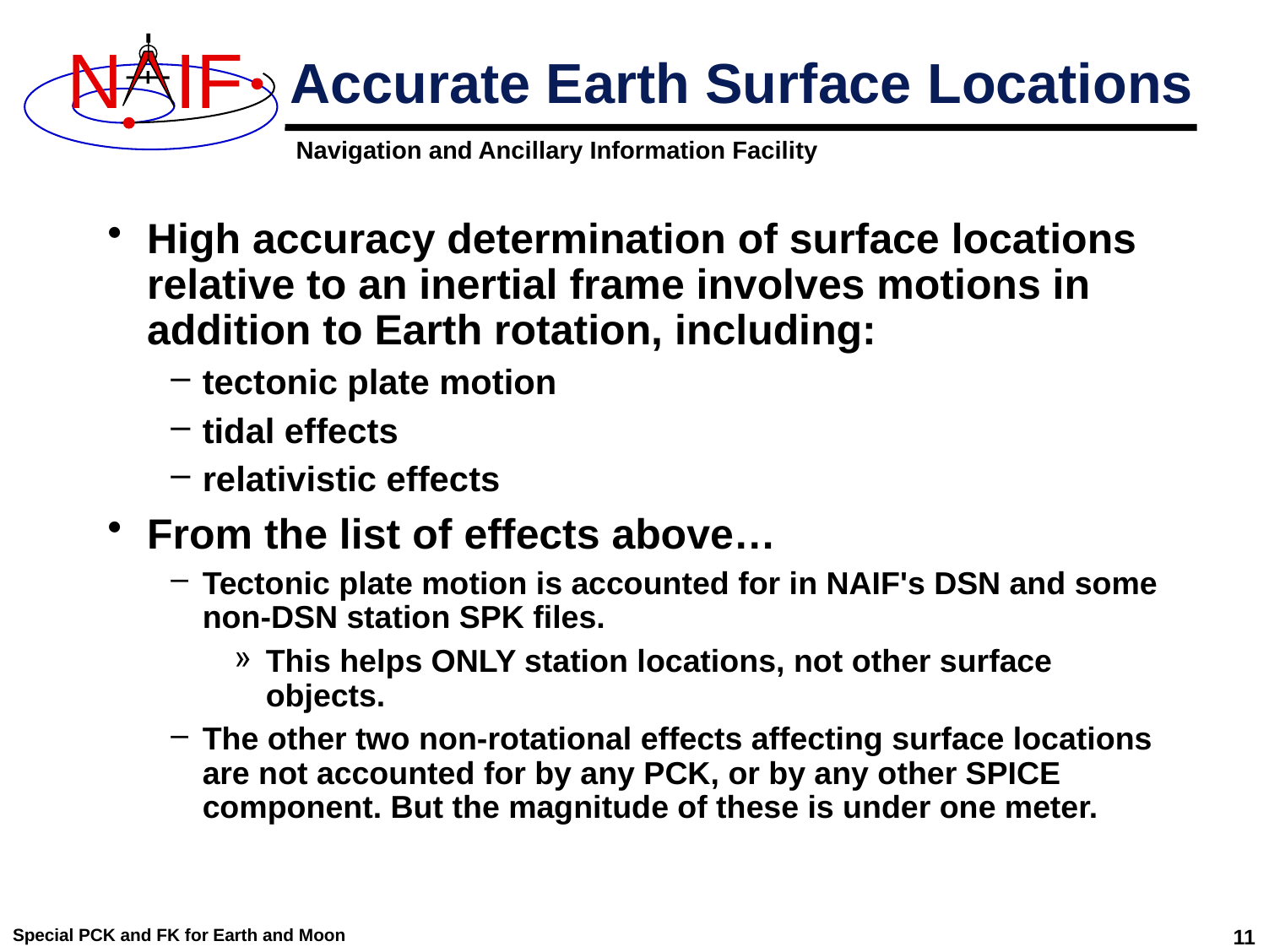

# Accurate Earth Surface Locations
High accuracy determination of surface locations relative to an inertial frame involves motions in addition to Earth rotation, including:
tectonic plate motion
tidal effects
relativistic effects
From the list of effects above…
Tectonic plate motion is accounted for in NAIF's DSN and some non-DSN station SPK files.
This helps ONLY station locations, not other surface objects.
The other two non-rotational effects affecting surface locations are not accounted for by any PCK, or by any other SPICE component. But the magnitude of these is under one meter.
Special PCK and FK for Earth and Moon
11